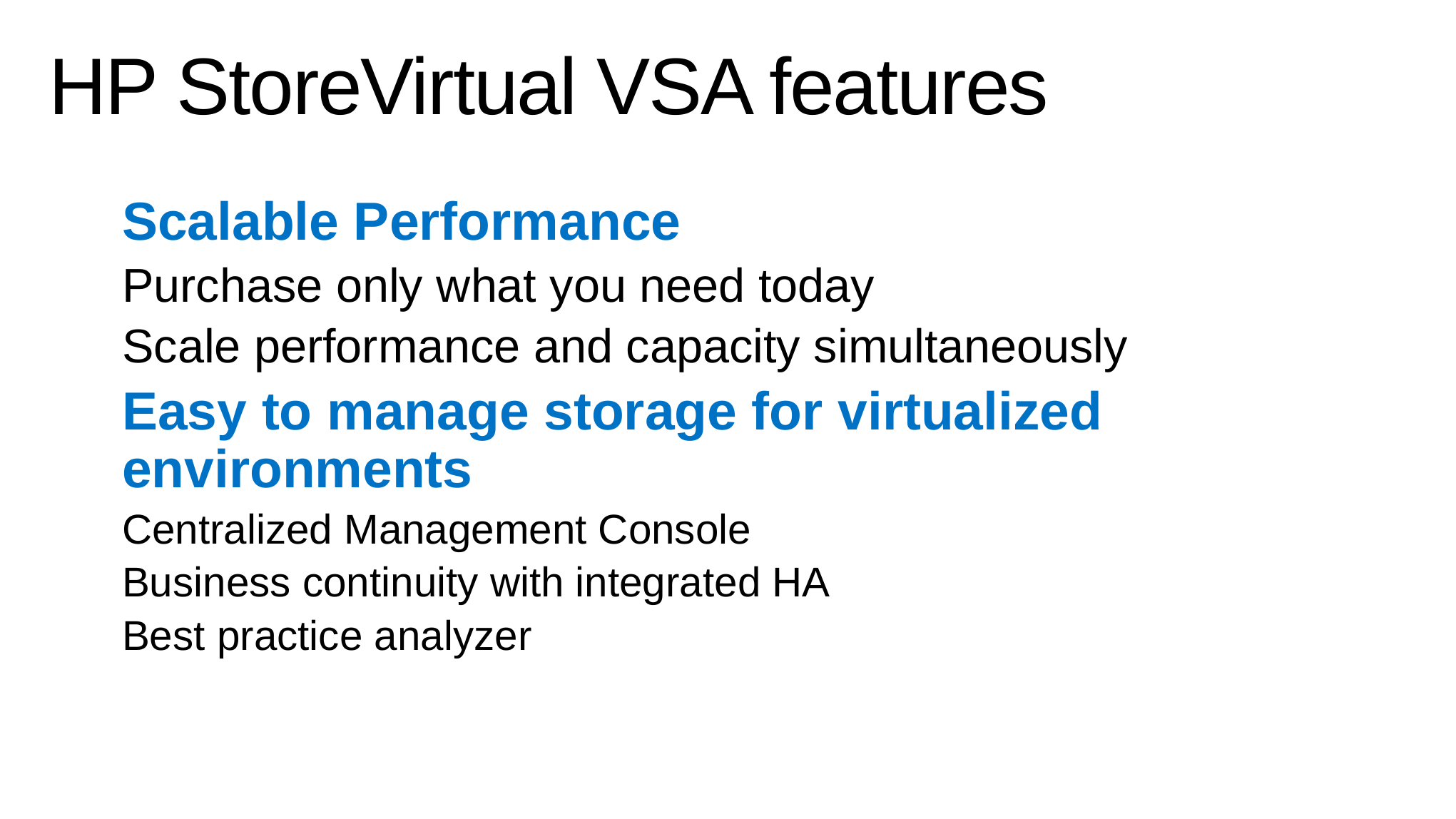

# HP StoreVirtual VSA features
Scalable Performance
Purchase only what you need today
Scale performance and capacity simultaneously
Easy to manage storage for virtualized environments
Centralized Management Console
Business continuity with integrated HA
Best practice analyzer